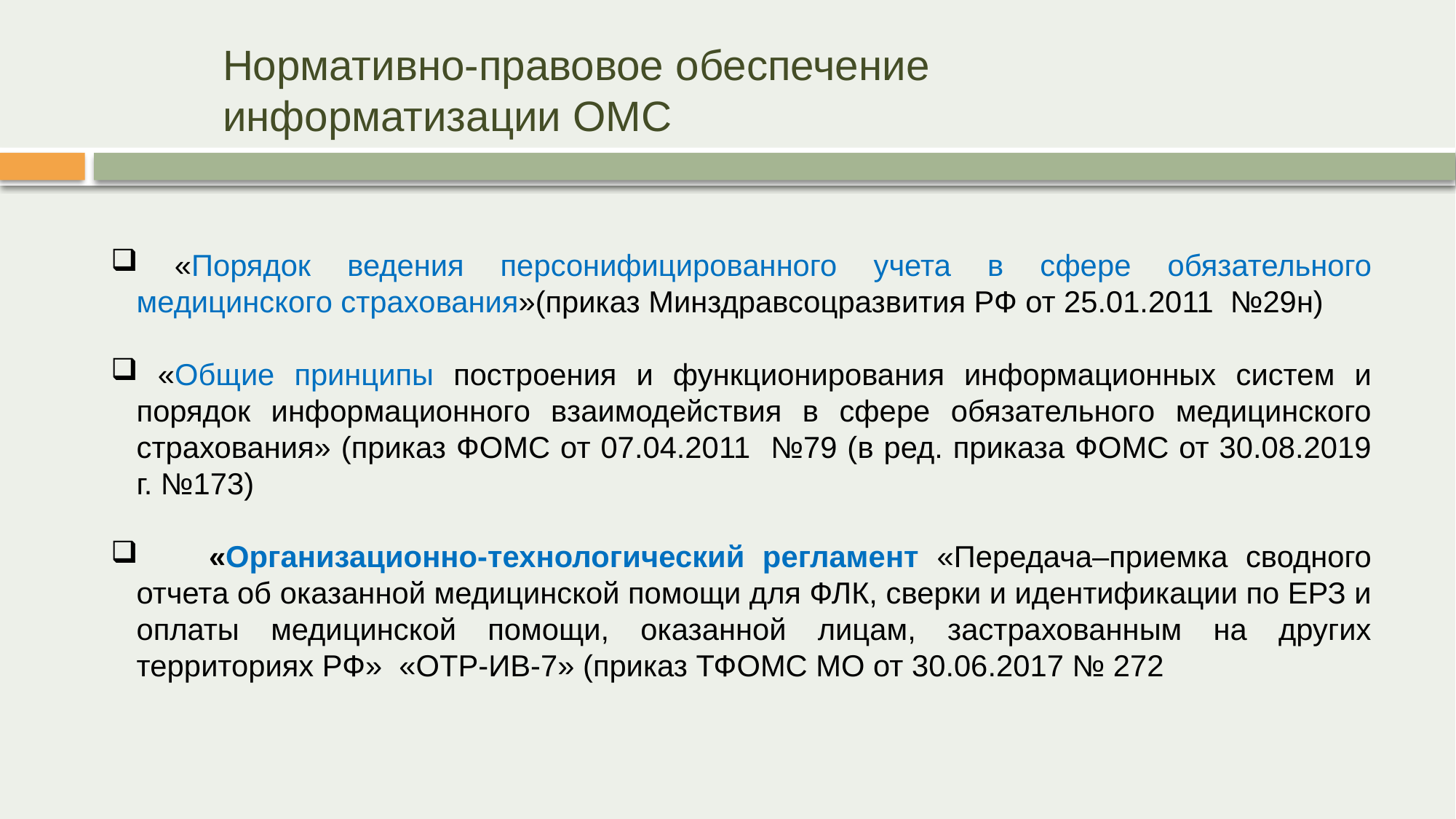

# Нормативно-правовое обеспечение информатизации ОМС

 «Порядок ведения персонифицированного учета в сфере обязательного медицинского страхования»(приказ Минздравсоцразвития РФ от 25.01.2011  №29н)

 «Общие принципы построения и функционирования информационных систем и порядок информационного взаимодействия в сфере обязательного медицинского страхования» (приказ ФОМС от 07.04.2011  №79 (в ред. приказа ФОМС от 30.08.2019 г. №173)

    «Организационно-технологический регламент «Передача–приемка сводного отчета об оказанной медицинской помощи для ФЛК, сверки и идентификации по ЕРЗ и оплаты медицинской помощи, оказанной лицам, застрахованным на других территориях РФ»  «ОТР-ИВ-7» (приказ ТФОМС МО от 30.06.2017 № 272